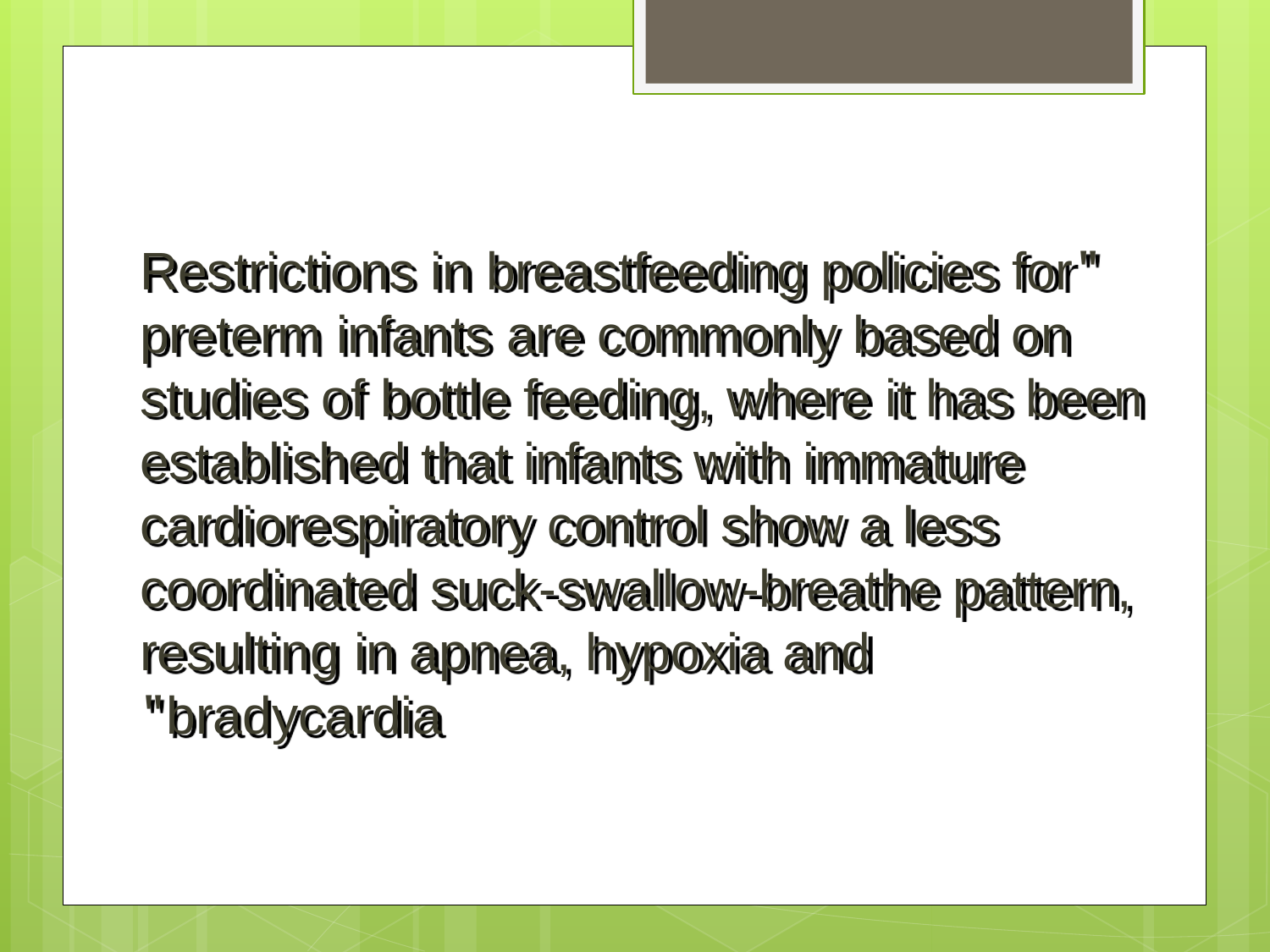

# "Restrictions in breastfeeding policies for preterm infants are commonly based on studies of bottle feeding, where it has been established that infants with immature cardiorespiratory control show a less coordinated suck-swallow-breathe pattern, resulting in apnea, hypoxia and bradycardia"